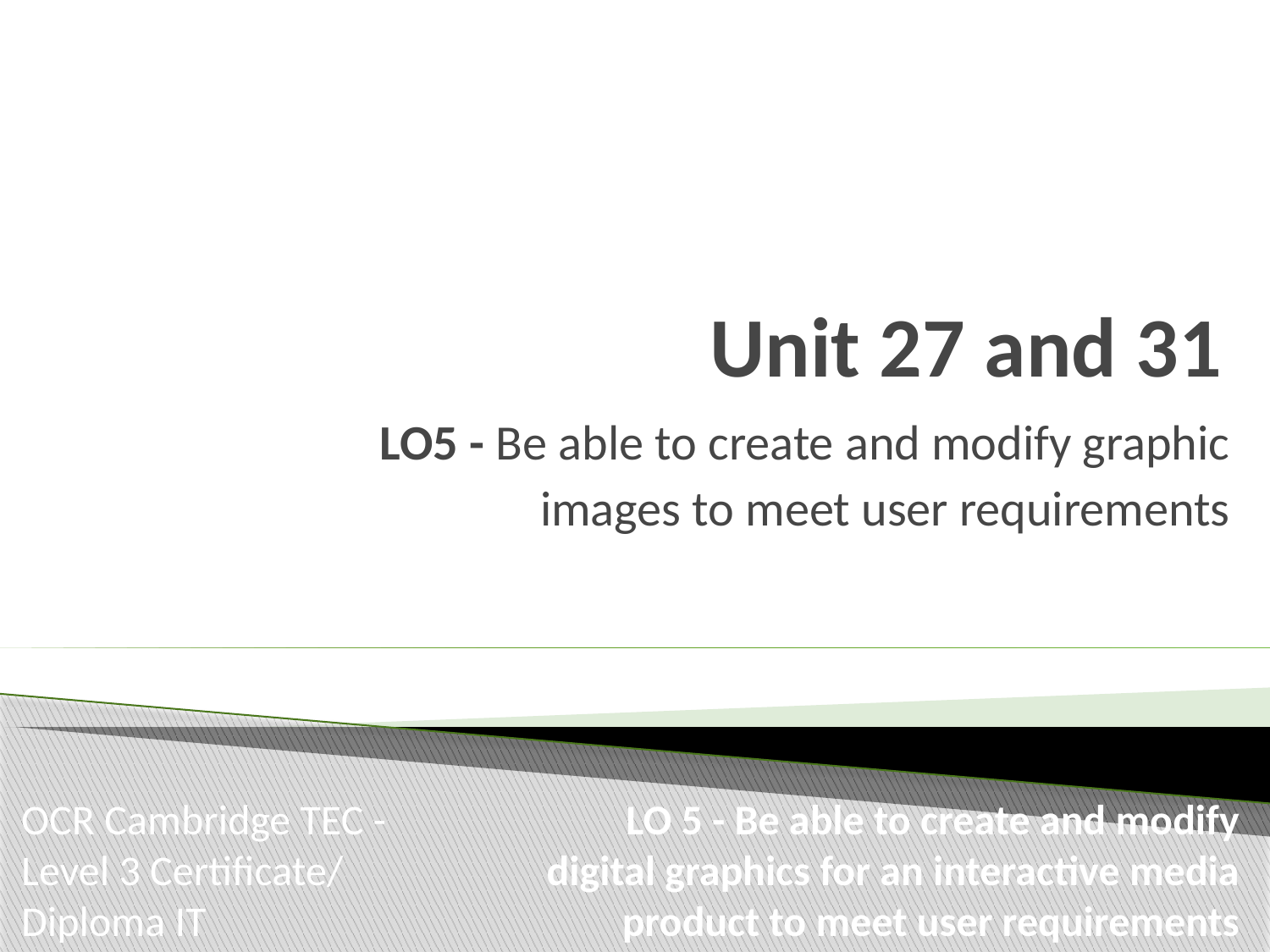

# Unit 27 and 31
LO5 - Be able to create and modify graphic
images to meet user requirements

OCR Cambridge TEC - Level 3 Certificate/ Diploma IT
LO 5 - Be able to create and modify digital graphics for an interactive media product to meet user requirements